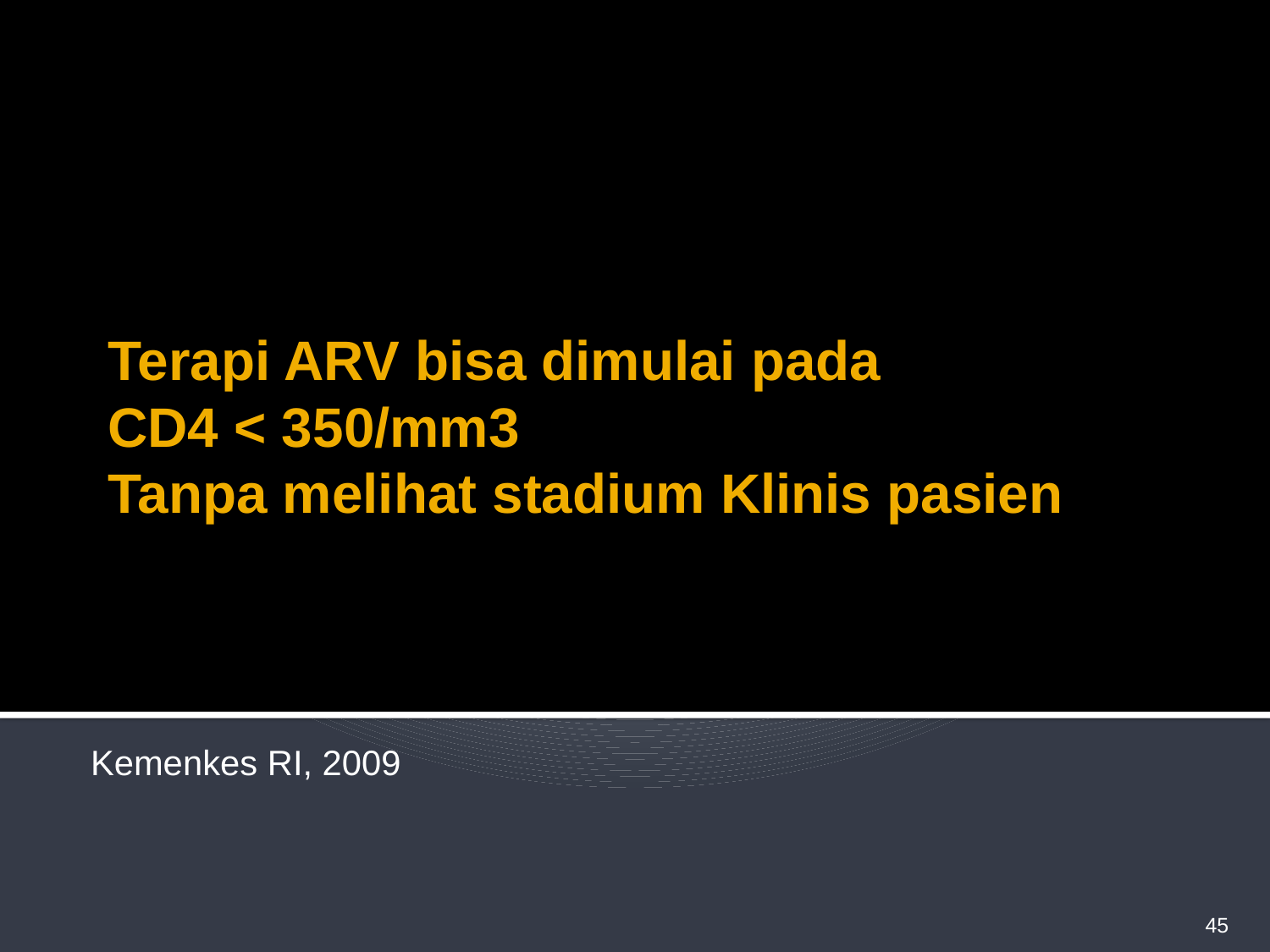

# Terapi ARV bisa dimulai pada CD4 < 350/mm3 Tanpa melihat stadium Klinis pasien
Kemenkes RI, 2009

45